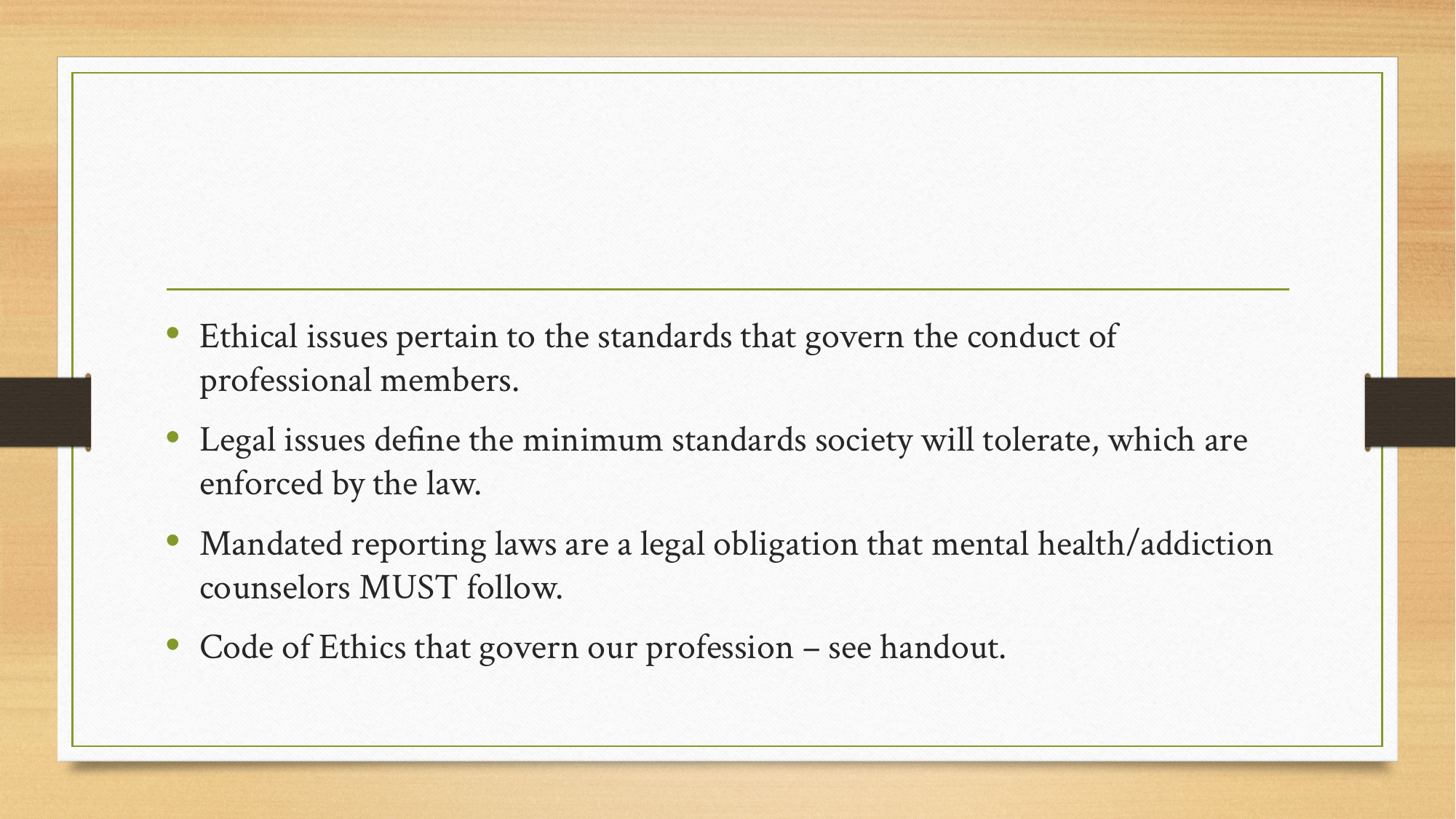

#
Ethical issues pertain to the standards that govern the conduct of professional members.
Legal issues define the minimum standards society will tolerate, which are enforced by the law.
Mandated reporting laws are a legal obligation that mental health/addiction counselors MUST follow.
Code of Ethics that govern our profession – see handout.